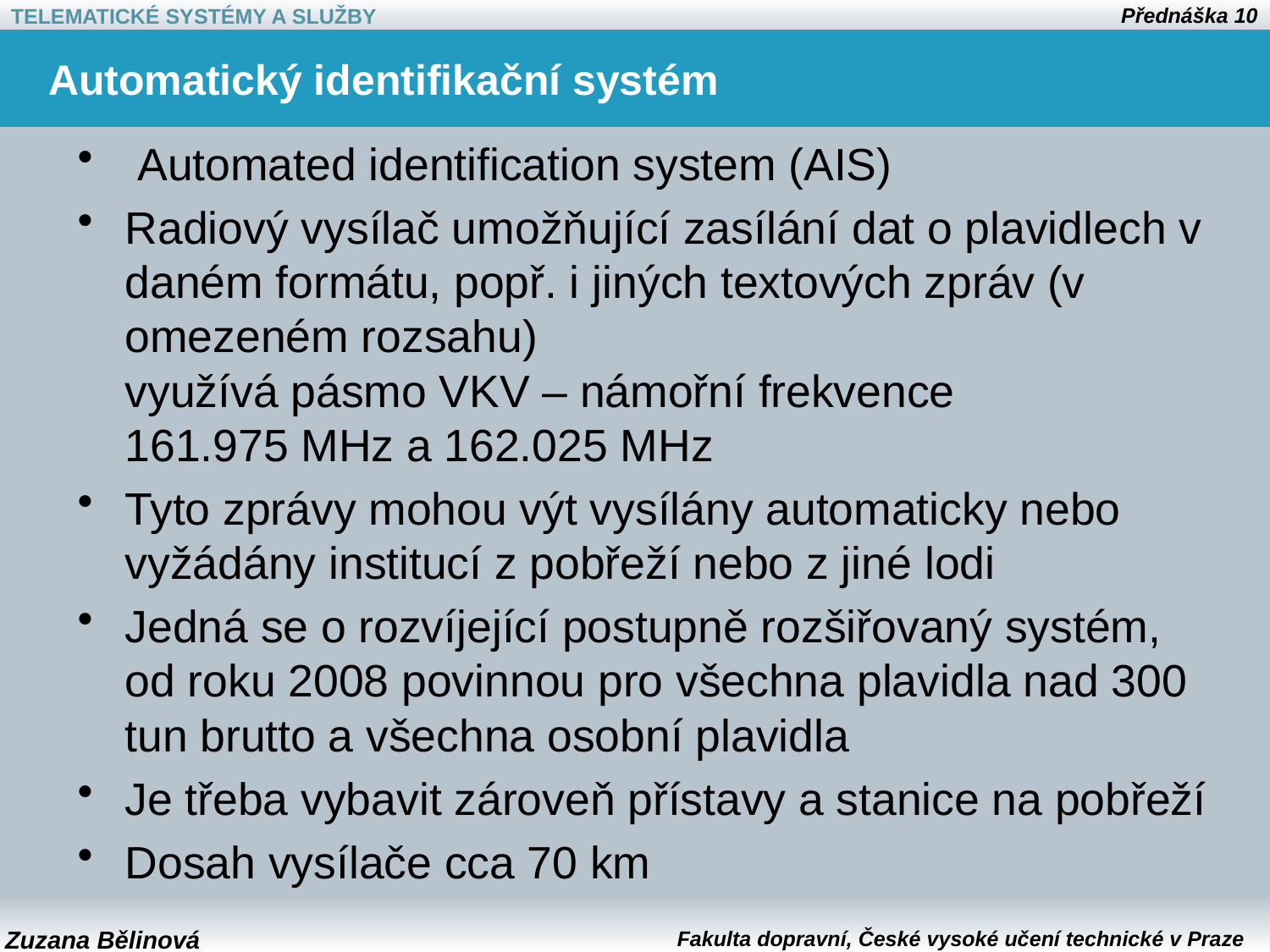

# Automatický identifikační systém
 Automated identification system (AIS)
Radiový vysílač umožňující zasílání dat o plavidlech v daném formátu, popř. i jiných textových zpráv (v omezeném rozsahu)
využívá pásmo VKV – námořní frekvence 161.975 MHz a 162.025 MHz
Tyto zprávy mohou výt vysílány automaticky nebo vyžádány institucí z pobřeží nebo z jiné lodi
Jedná se o rozvíjející postupně rozšiřovaný systém, od roku 2008 povinnou pro všechna plavidla nad 300 tun brutto a všechna osobní plavidla
Je třeba vybavit zároveň přístavy a stanice na pobřeží
Dosah vysílače cca 70 km